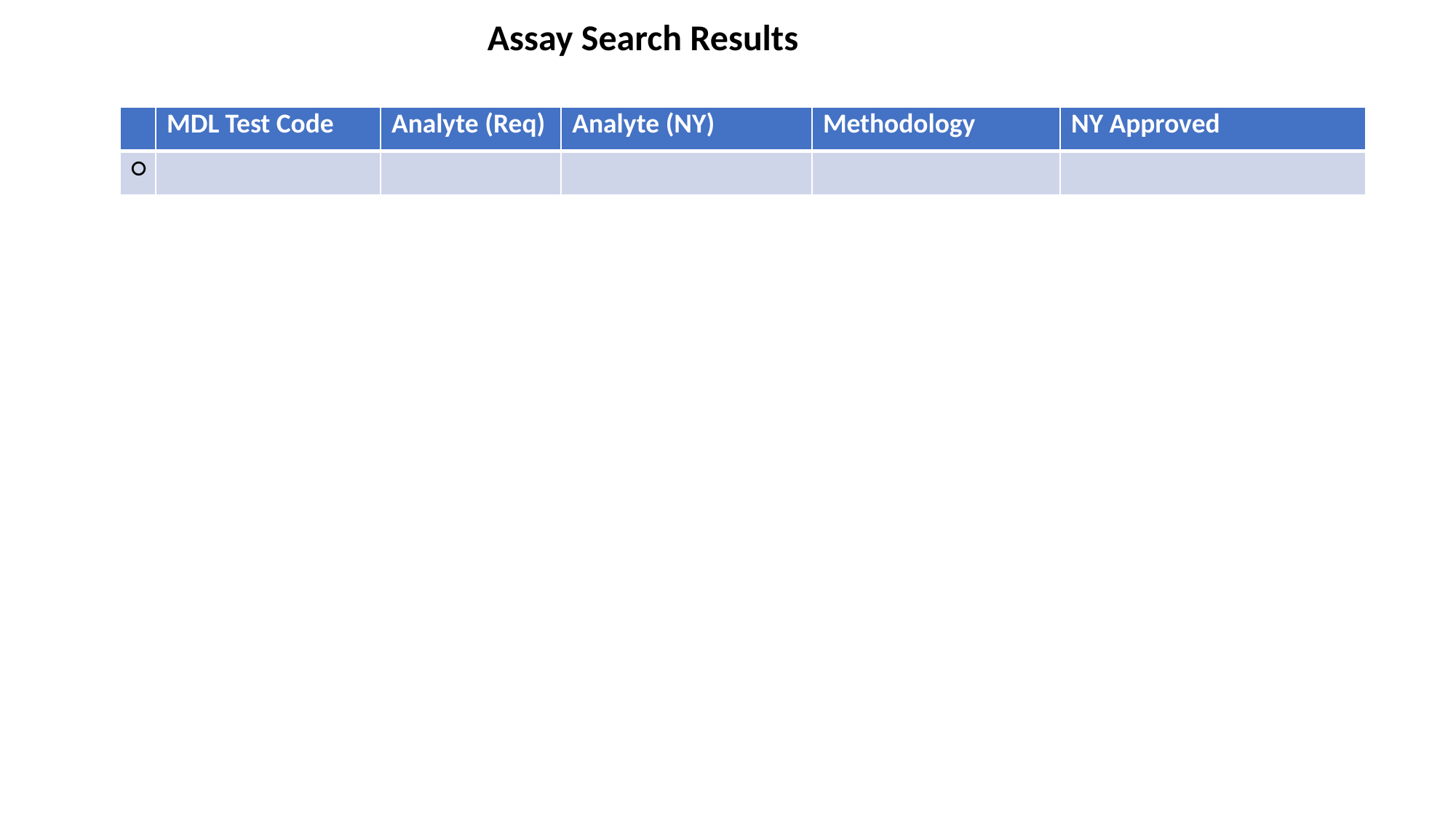

Assay Search Results
|  | MDL Test Code | Analyte (Req) | Analyte (NY) | Methodology | NY Approved |
| --- | --- | --- | --- | --- | --- |
| ○ |  |  |  |  |  |